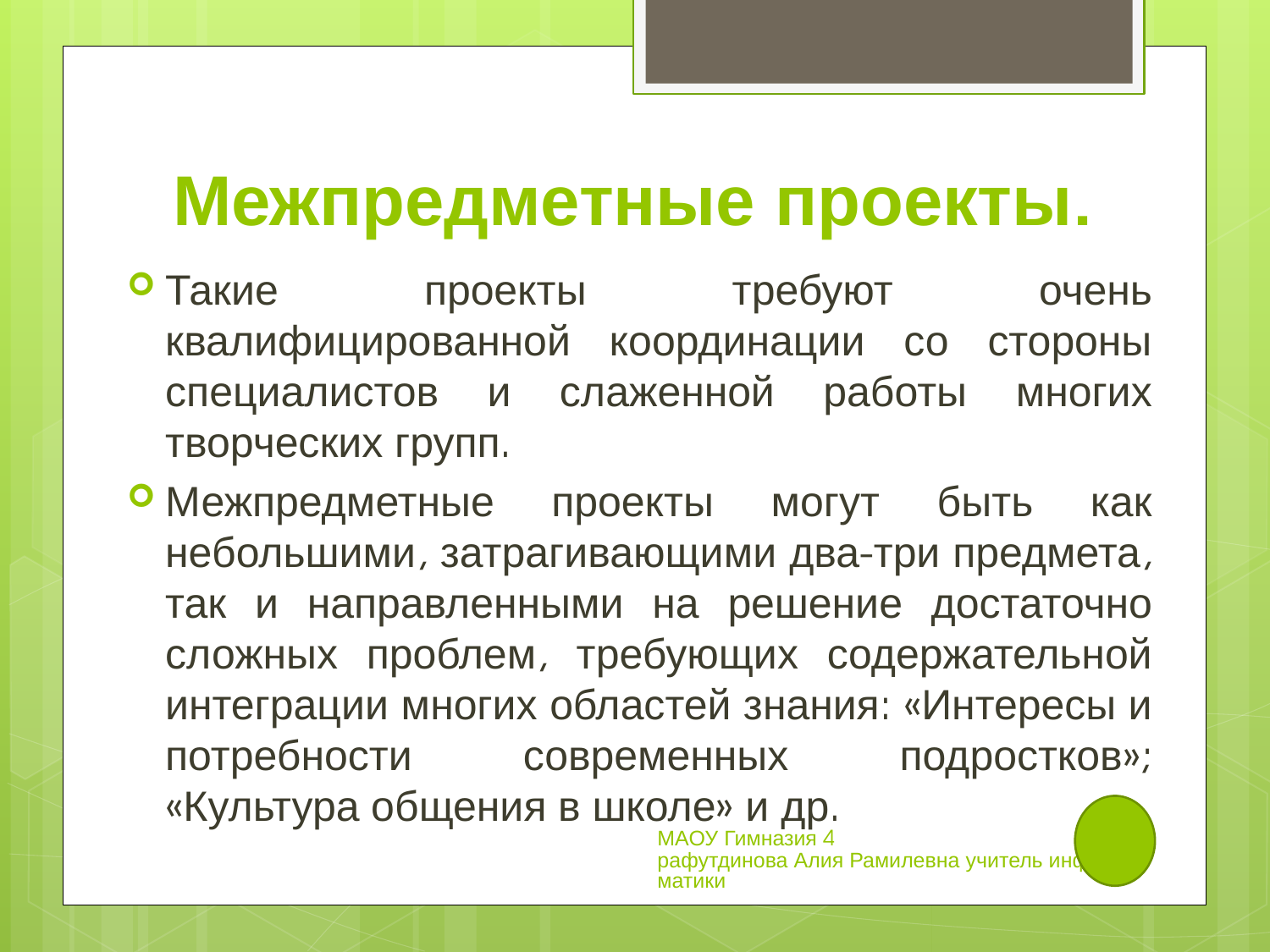

# Межпредметные проекты.
Такие проекты требуют очень квалифицированной координации со стороны специалистов и слаженной работы многих творческих групп.
Межпредметные проекты могут быть как небольшими, затрагивающими два-три предмета, так и направленными на решение достаточно сложных проблем, требующих содержательной интеграции многих областей знания: «Интересы и потребности современных подростков»; «Культура общения в школе» и др.

МАОУ Гимназия 4                                          Шарафутдинова Алия Рамилевна учитель информатики